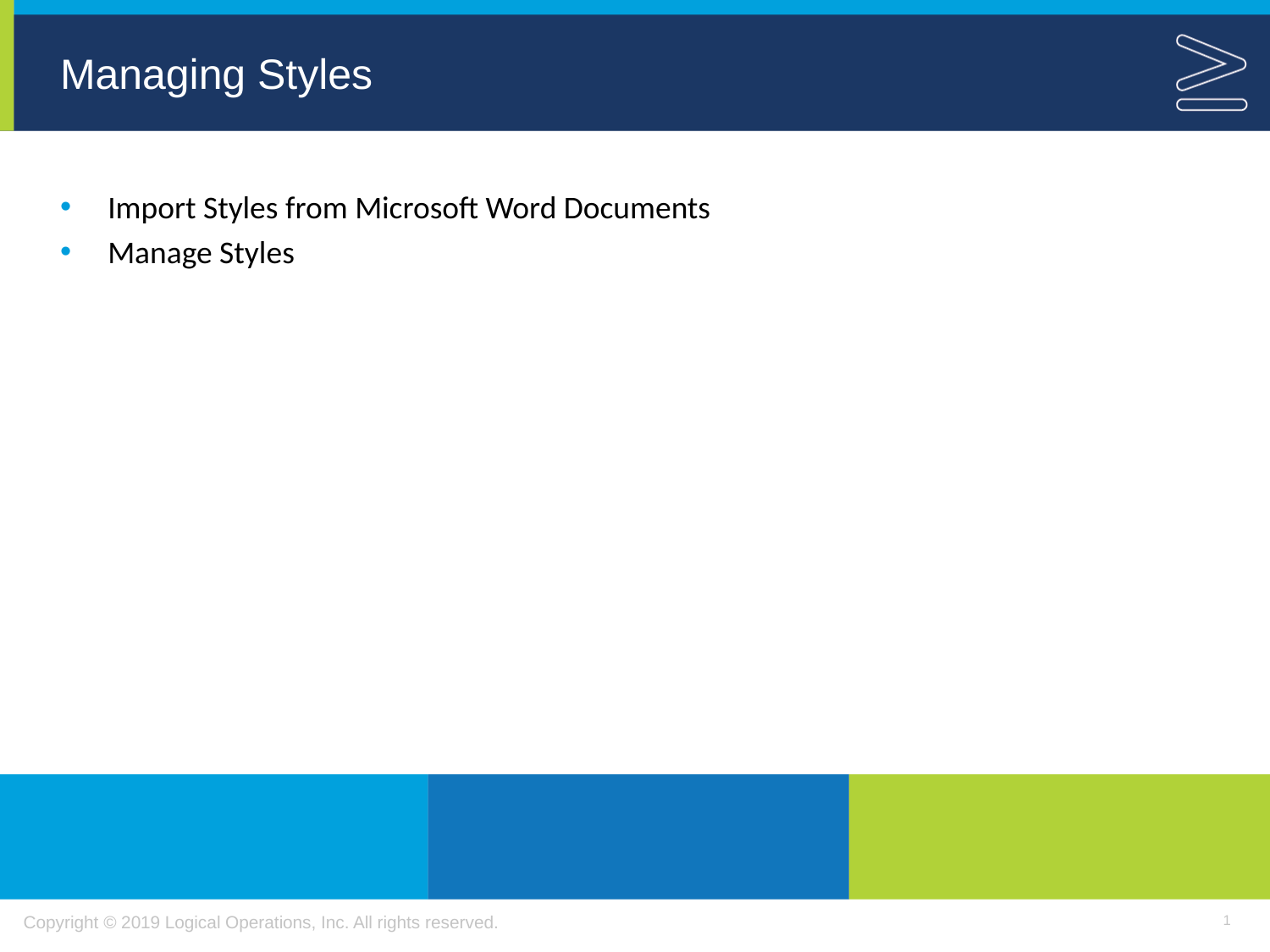

# Managing Styles
Import Styles from Microsoft Word Documents
Manage Styles
1